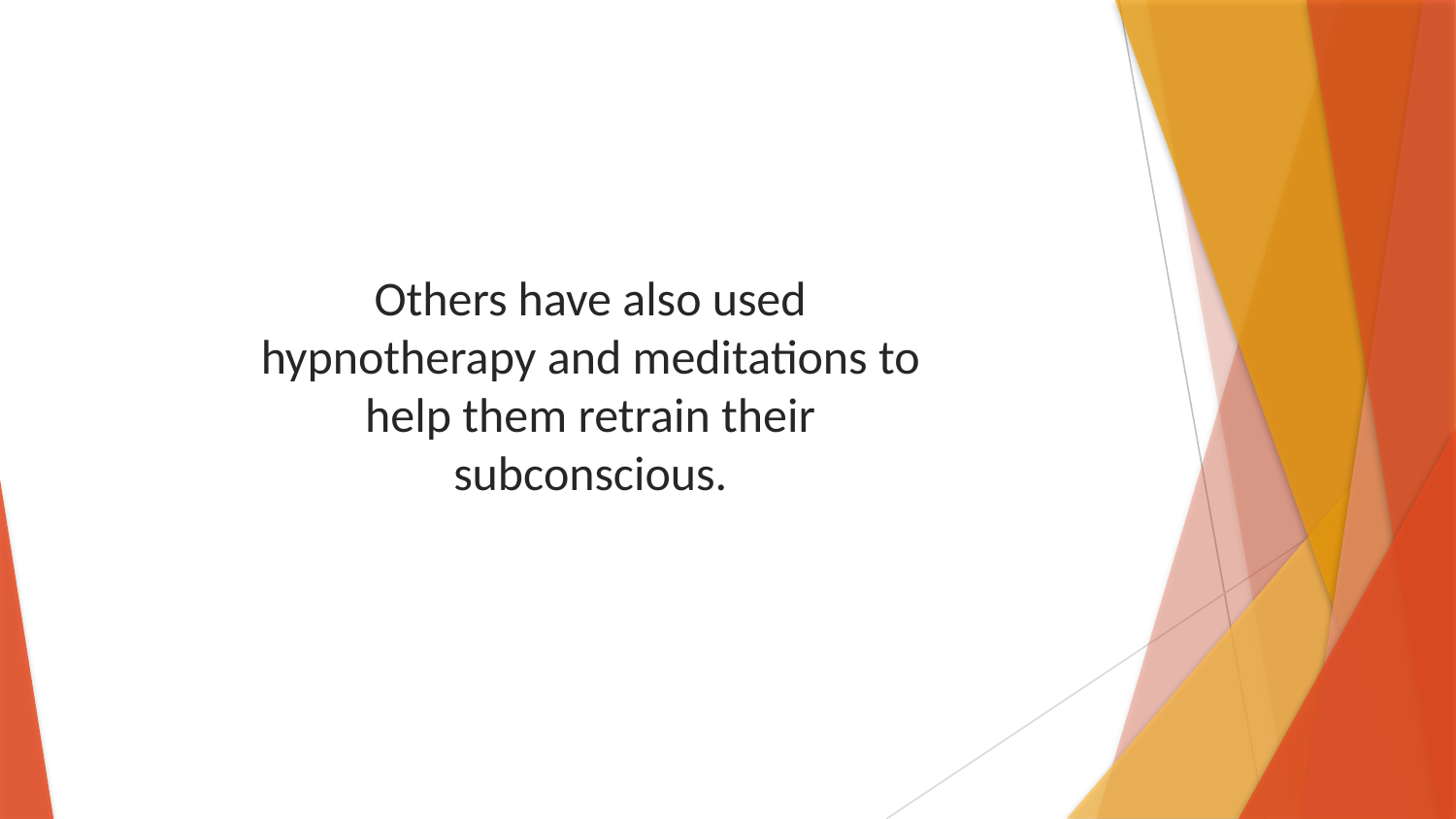

Others have also used hypnotherapy and meditations to help them retrain their subconscious.